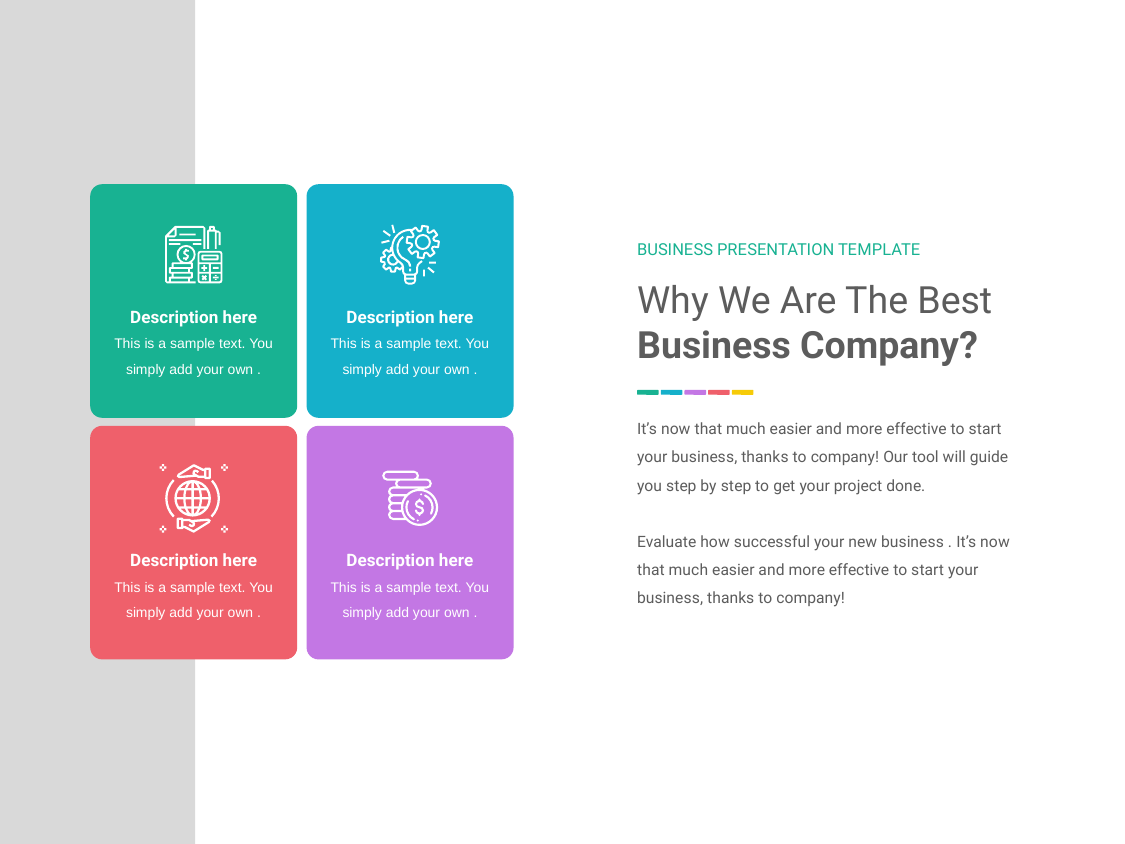

BUSINESS PRESENTATION TEMPLATE
Why We Are The Best Business Company?
Description here
This is a sample text. You simply add your own .
Description here
This is a sample text. You simply add your own .

It’s now that much easier and more effective to start your business, thanks to company! Our tool will guide you step by step to get your project done.

Evaluate how successful your new business . It’s now that much easier and more effective to start your business, thanks to company!

Description here
This is a sample text. You simply add your own .
Description here
This is a sample text. You simply add your own .